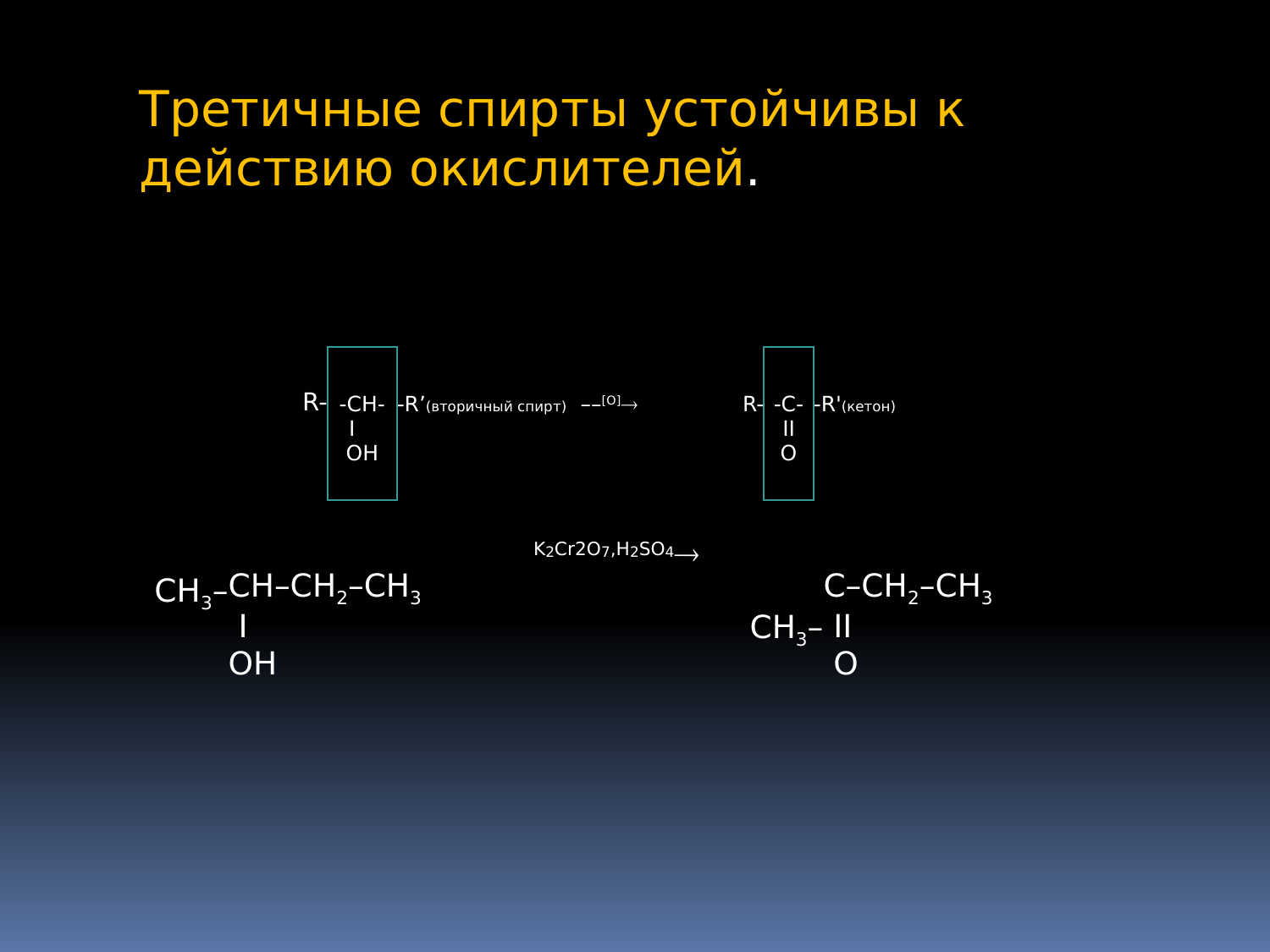

# Третичные спирты устойчивы к действию окислителей.
| R- | -CH- | -R’(вторичный спирт)  ––[O]→ | R- | -C- | -R'(кетон) |
| --- | --- | --- | --- | --- | --- |
|  | I    OH |  |  | II O |  |
| CH3– | CH–CH2–CH3  I OH | K2Cr2O7,H2SO4→ | CH3– | C–CH2–CH3  II O |
| --- | --- | --- | --- | --- |